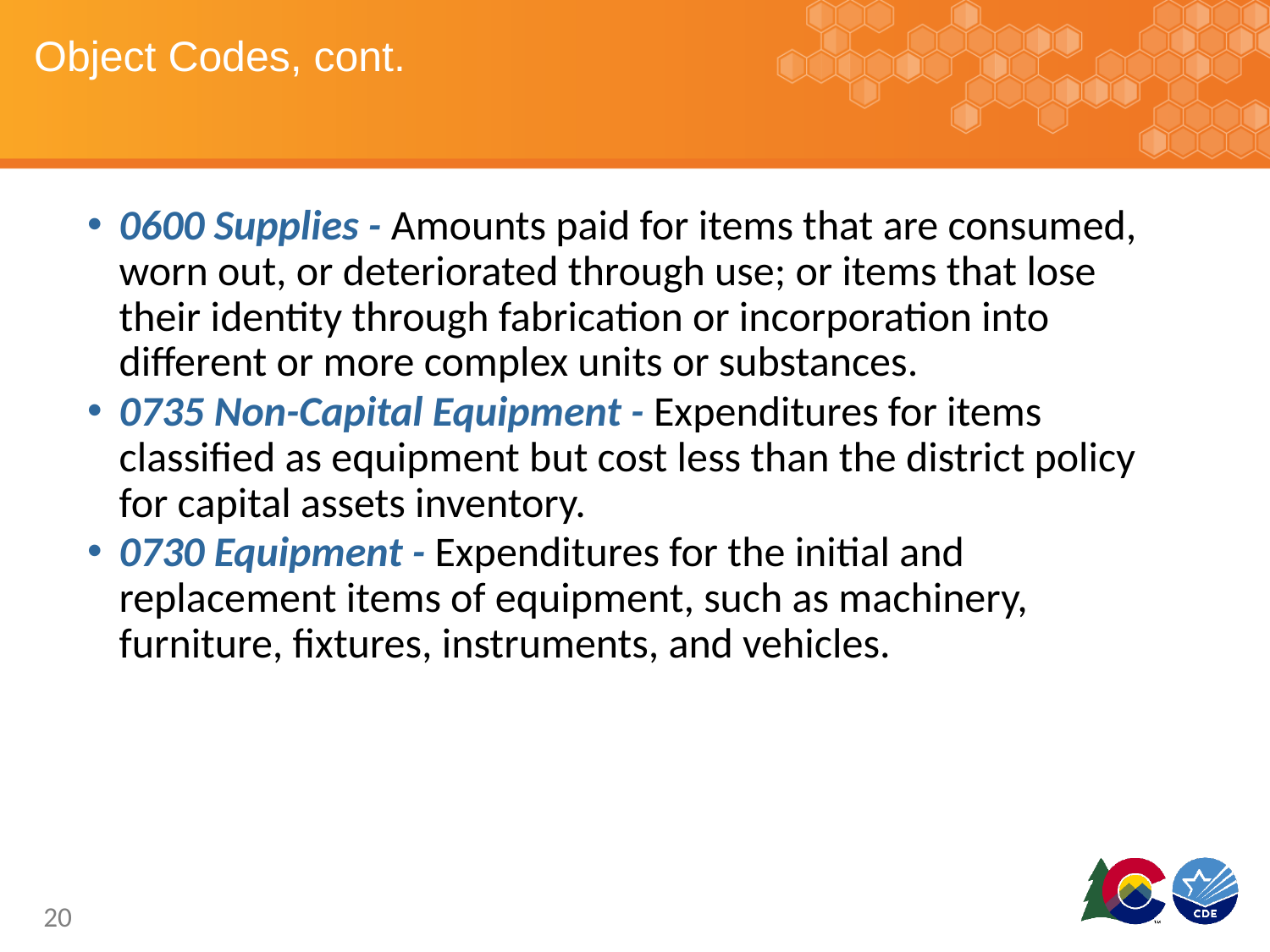

# Object Codes, cont.
0600 Supplies - Amounts paid for items that are consumed, worn out, or deteriorated through use; or items that lose their identity through fabrication or incorporation into different or more complex units or substances.
0735 Non-Capital Equipment - Expenditures for items classified as equipment but cost less than the district policy for capital assets inventory.
0730 Equipment - Expenditures for the initial and replacement items of equipment, such as machinery, furniture, fixtures, instruments, and vehicles.

20